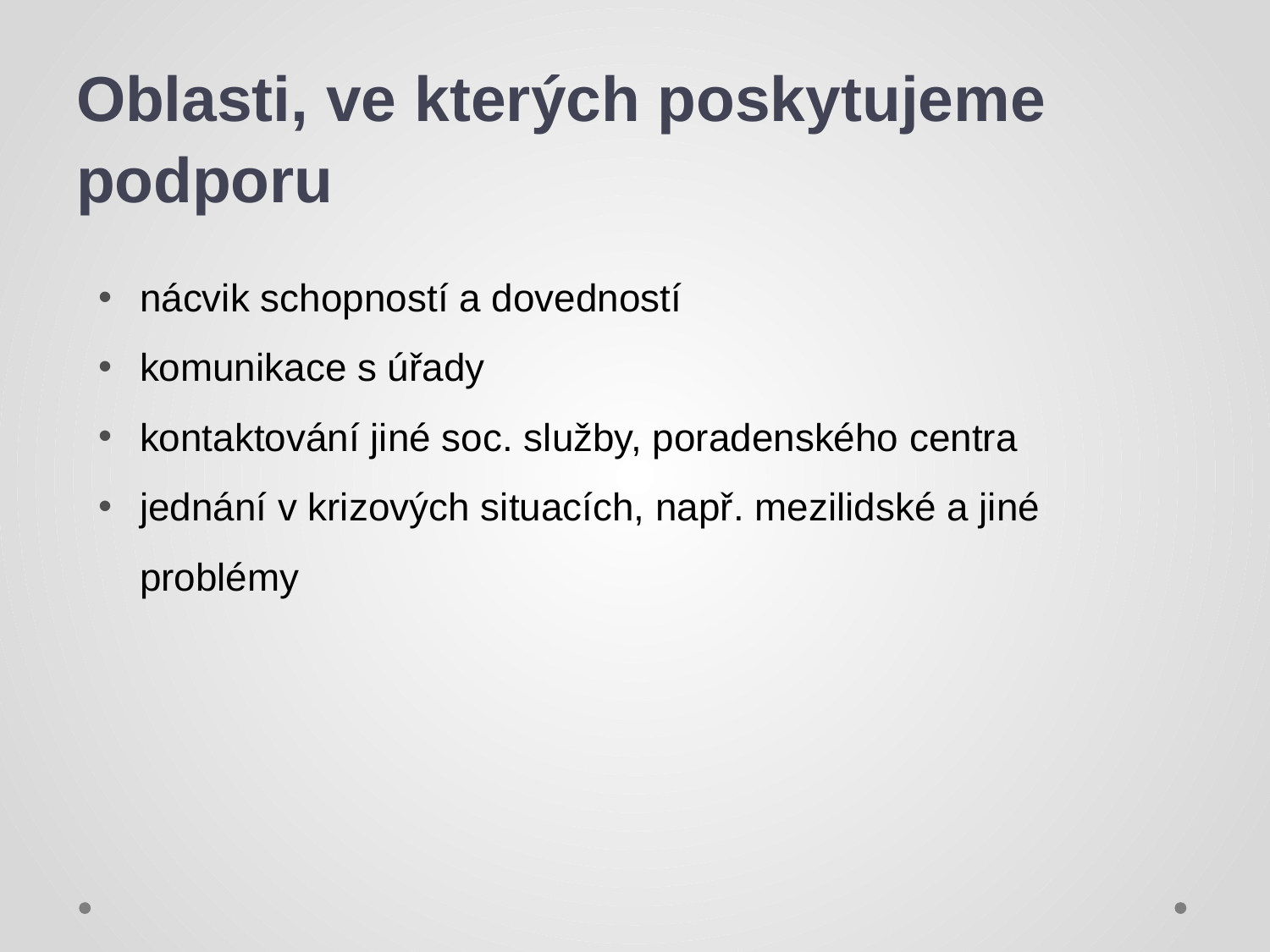

# Oblasti, ve kterých poskytujeme podporu
nácvik schopností a dovedností
komunikace s úřady
kontaktování jiné soc. služby, poradenského centra
jednání v krizových situacích, např. mezilidské a jiné problémy